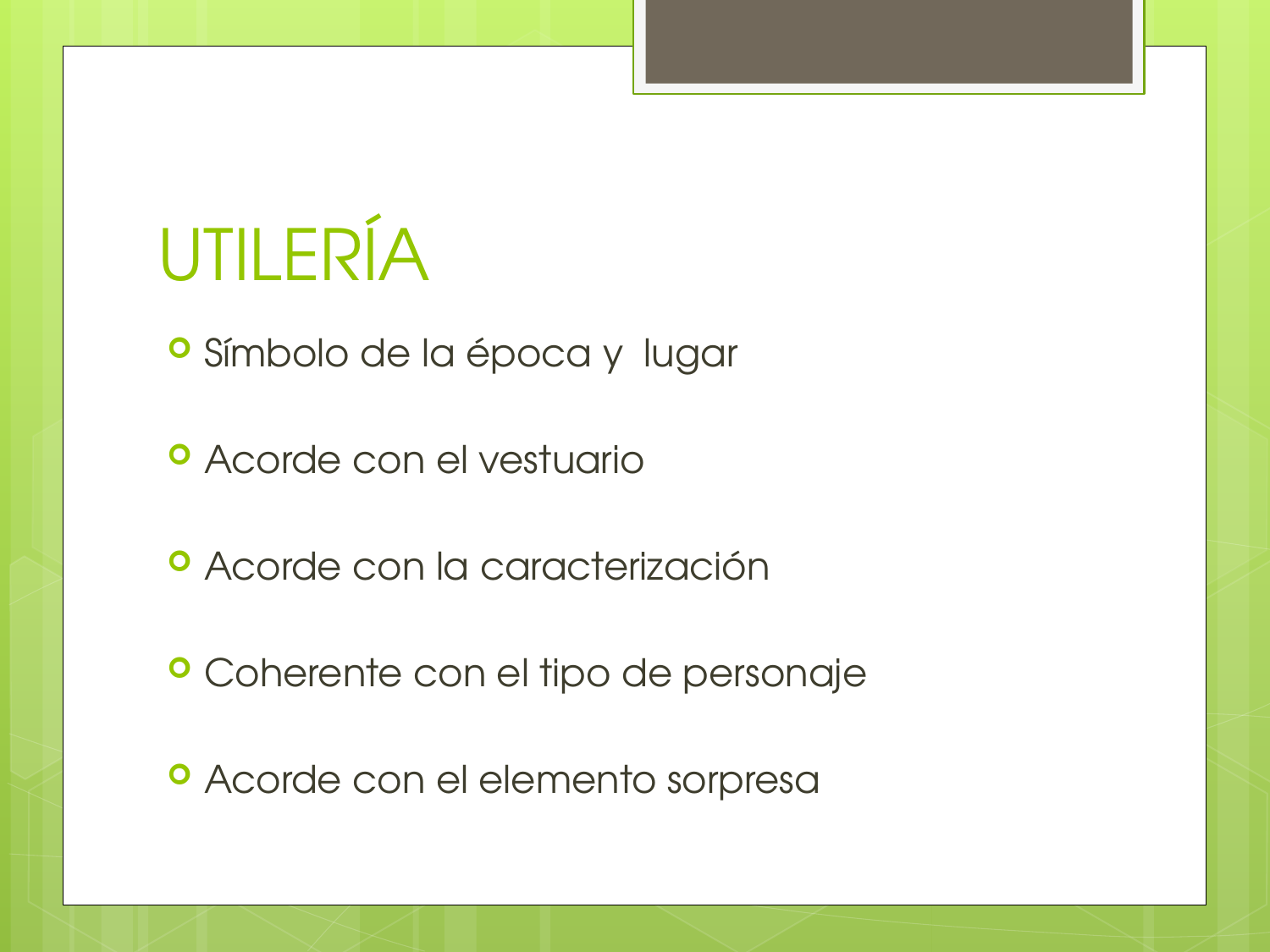

# UTILERÍA
Símbolo de la época y  lugar

Acorde con el vestuario

Acorde con la caracterización

Coherente con el tipo de personaje

Acorde con el elemento sorpresa